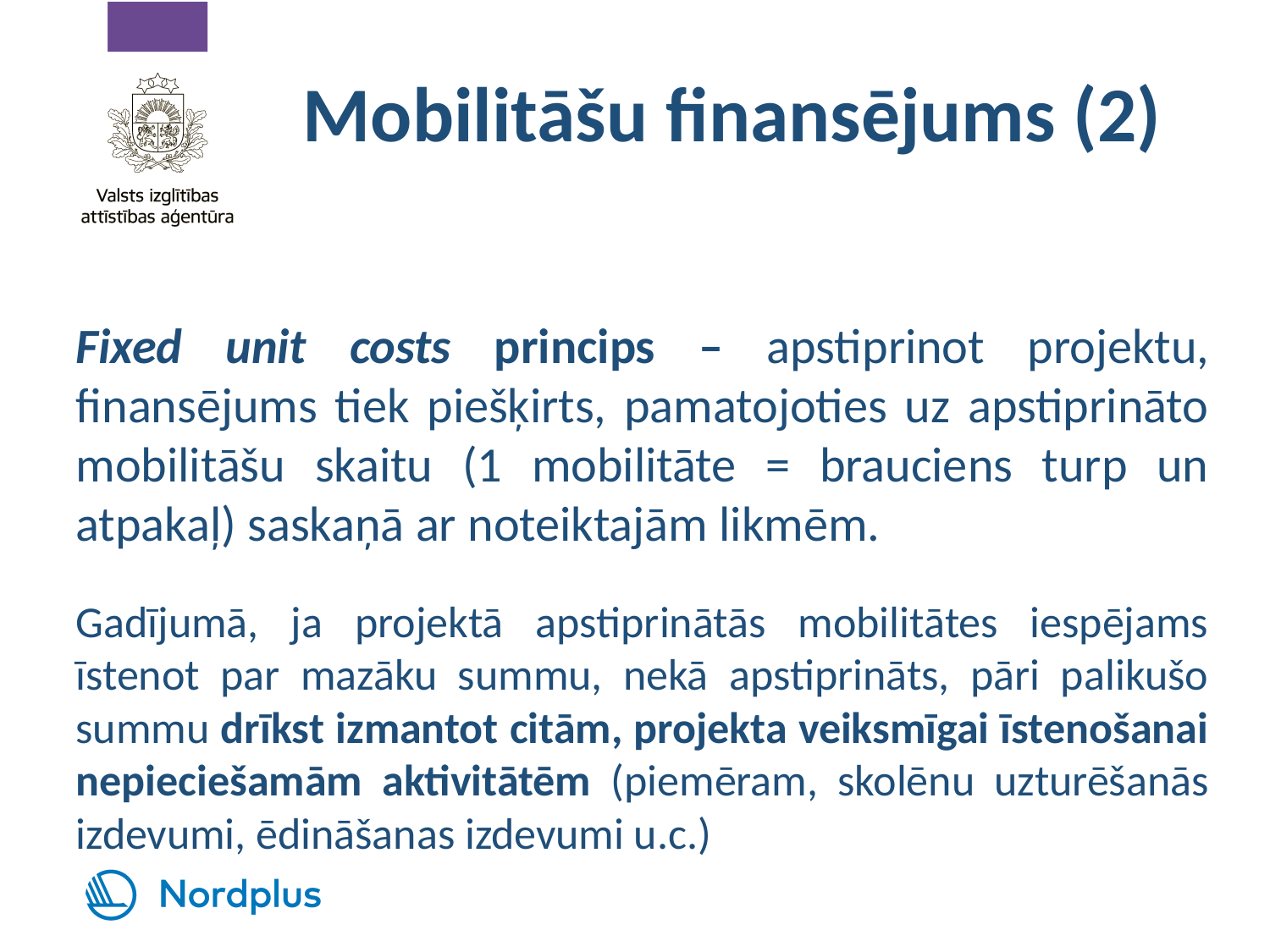

# Mobilitāšu finansējums (2)

Fixed unit costs princips – apstiprinot projektu, finansējums tiek piešķirts, pamatojoties uz apstiprināto mobilitāšu skaitu (1 mobilitāte = brauciens turp un atpakaļ) saskaņā ar noteiktajām likmēm.

Gadījumā, ja projektā apstiprinātās mobilitātes iespējams īstenot par mazāku summu, nekā apstiprināts, pāri palikušo summu drīkst izmantot citām, projekta veiksmīgai īstenošanai nepieciešamām aktivitātēm (piemēram, skolēnu uzturēšanās izdevumi, ēdināšanas izdevumi u.c.)